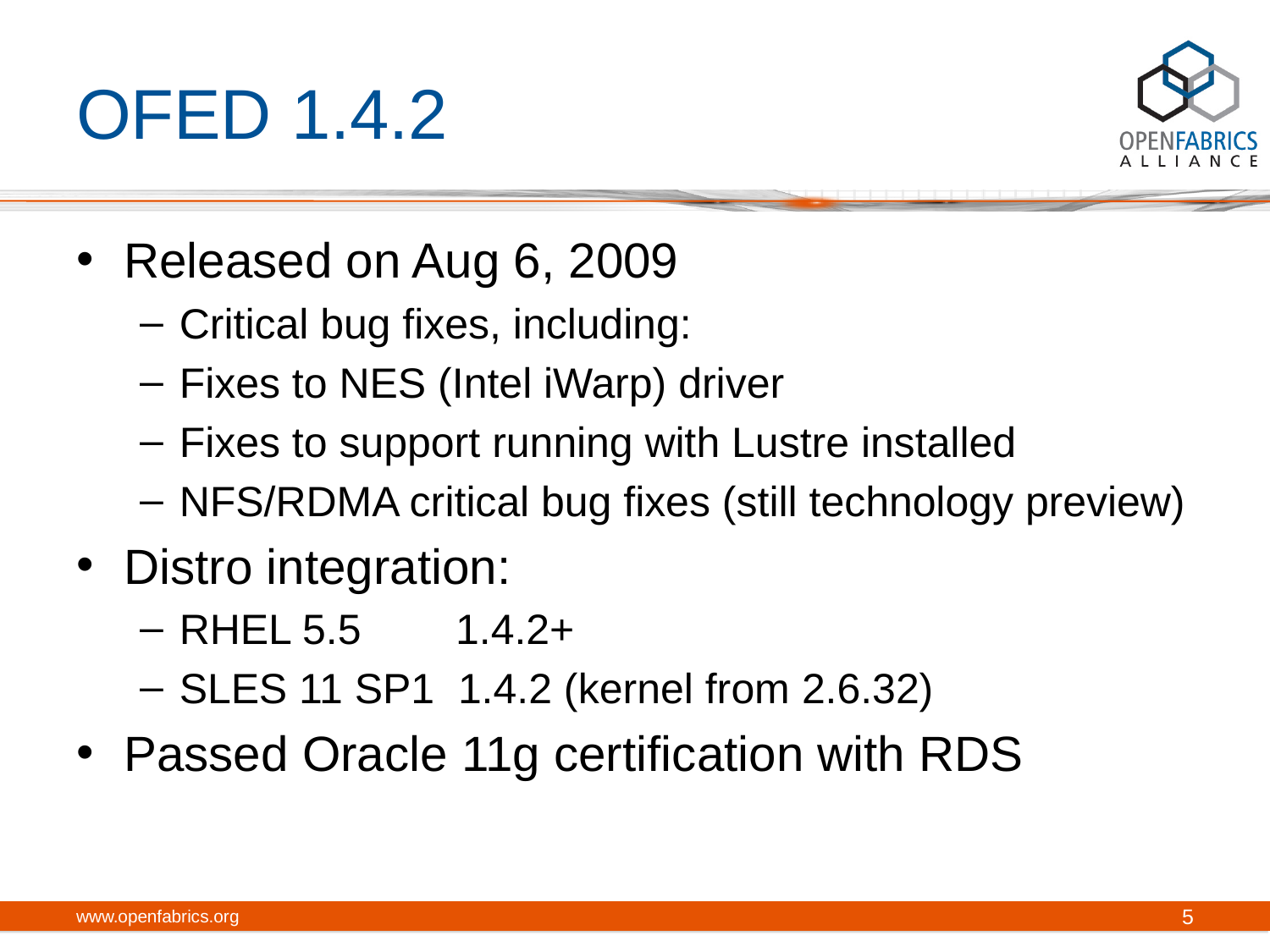

# OFED 1.4.2
Released on Aug 6, 2009
Critical bug fixes, including:
Fixes to NES (Intel iWarp) driver
Fixes to support running with Lustre installed
NFS/RDMA critical bug fixes (still technology preview)
Distro integration:
RHEL 5.5        1.4.2+
SLES 11 SP1  1.4.2 (kernel from 2.6.32)
Passed Oracle 11g certification with RDS
www.openfabrics.org
5